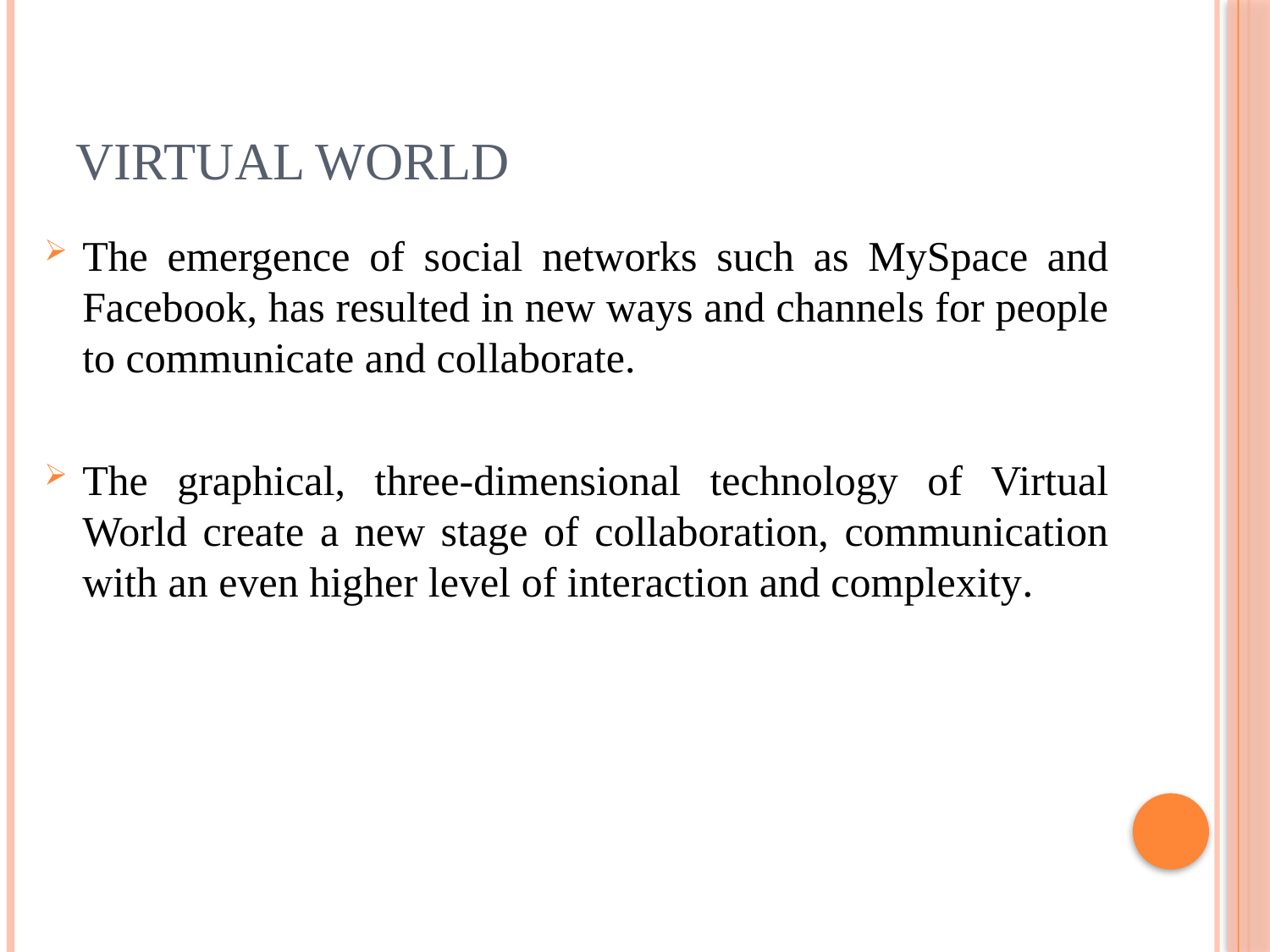

# Virtual World
The emergence of social networks such as MySpace and Facebook, has resulted in new ways and channels for people to communicate and collaborate.

The graphical, three-dimensional technology of Virtual World create a new stage of collaboration, communication with an even higher level of interaction and complexity.